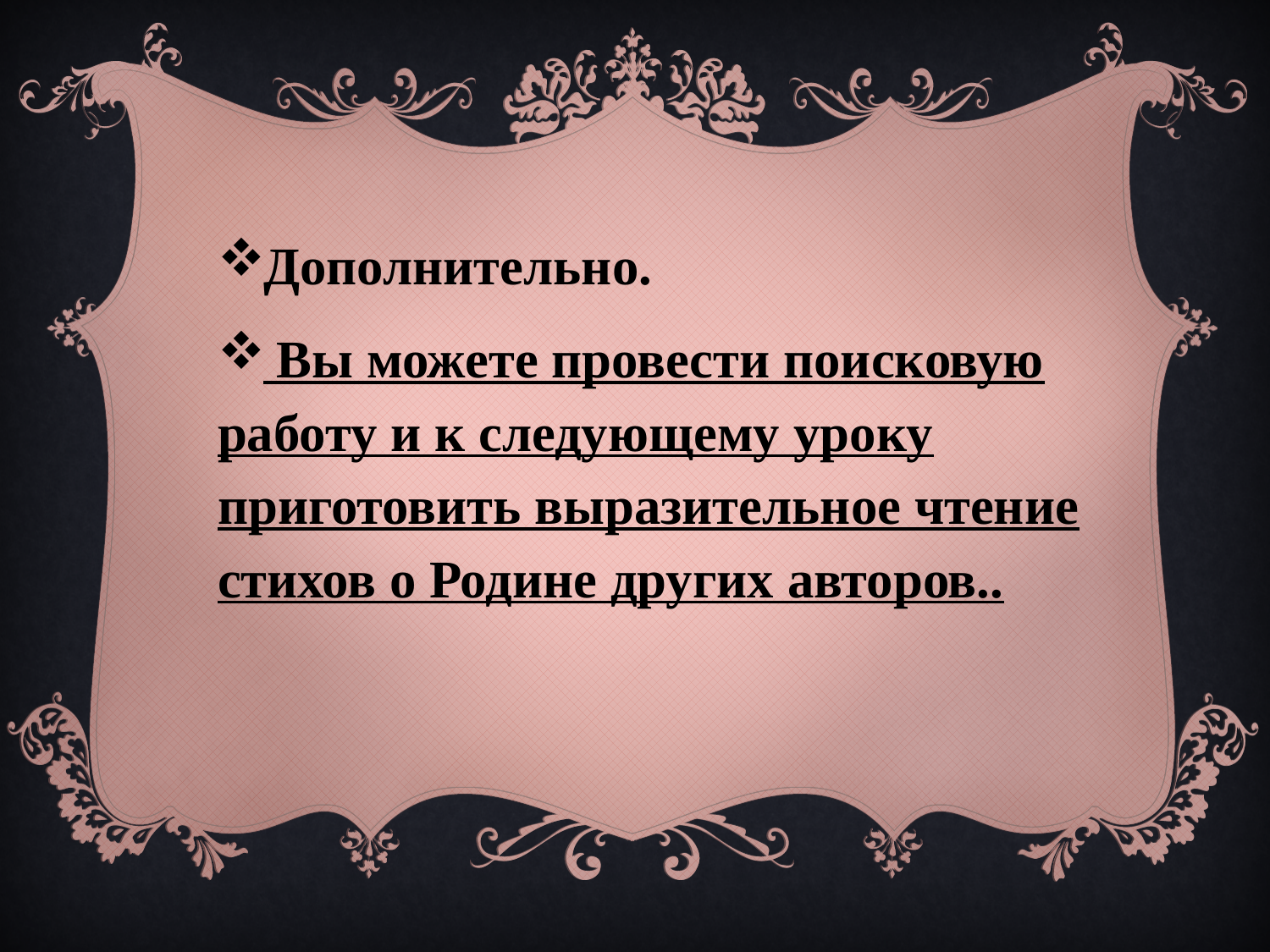

Дополнительно.
 Вы можете провести поисковую работу и к следующему уроку приготовить выразительное чтение стихов о Родине других авторов..